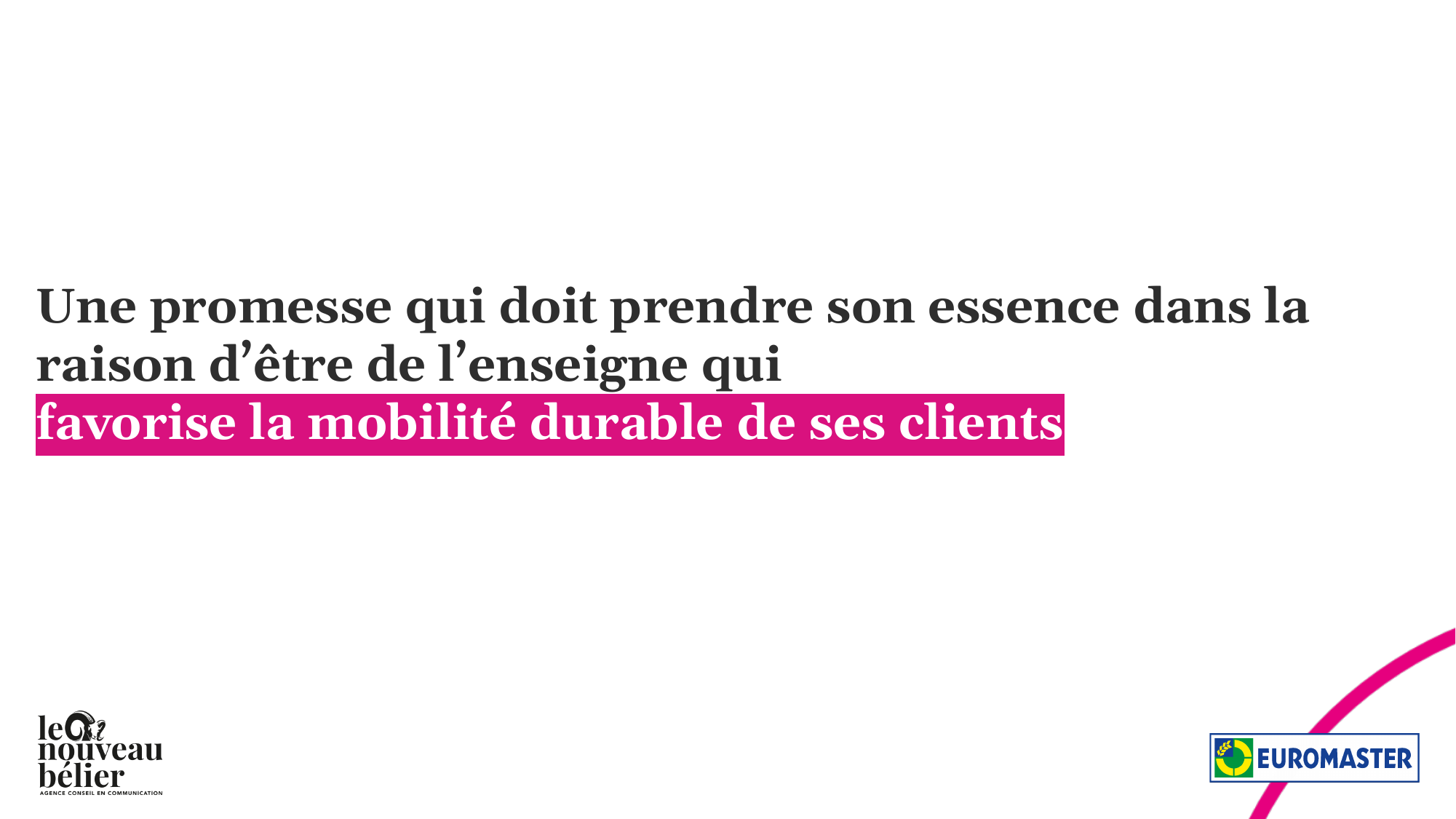

# Une promesse qui doit prendre son essence dans la raison d’être de l’enseigne qui favorise la mobilité durable de ses clients